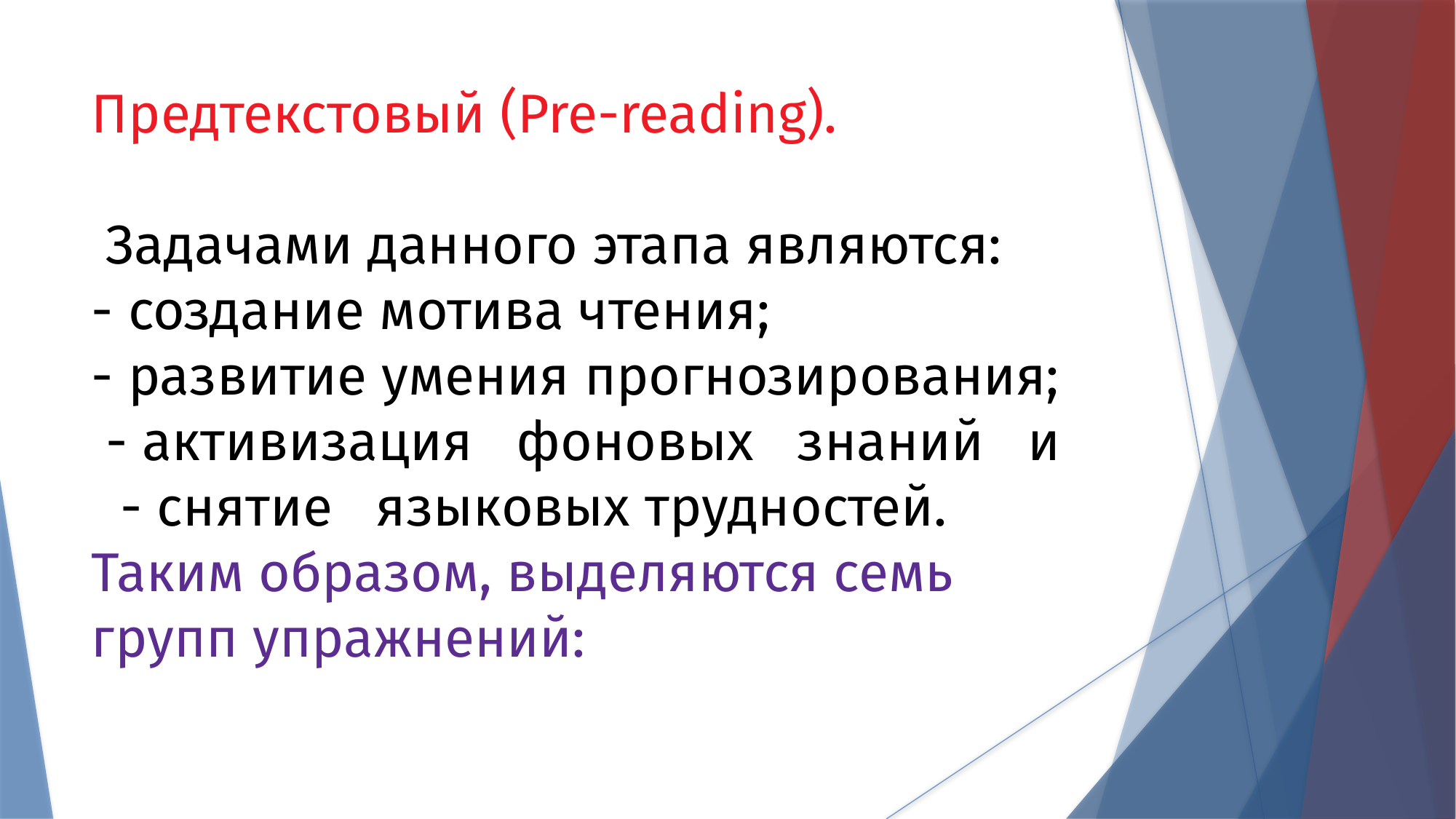

Предтекстовый (Pre-reading).

 Задачами данного этапа являются:
- создание мотива чтения;
- развитие умения прогнозирования;
 - активизация   фоновых   знаний   и     - снятие   языковых трудностей.
Таким образом, выделяются семь групп упражнений: